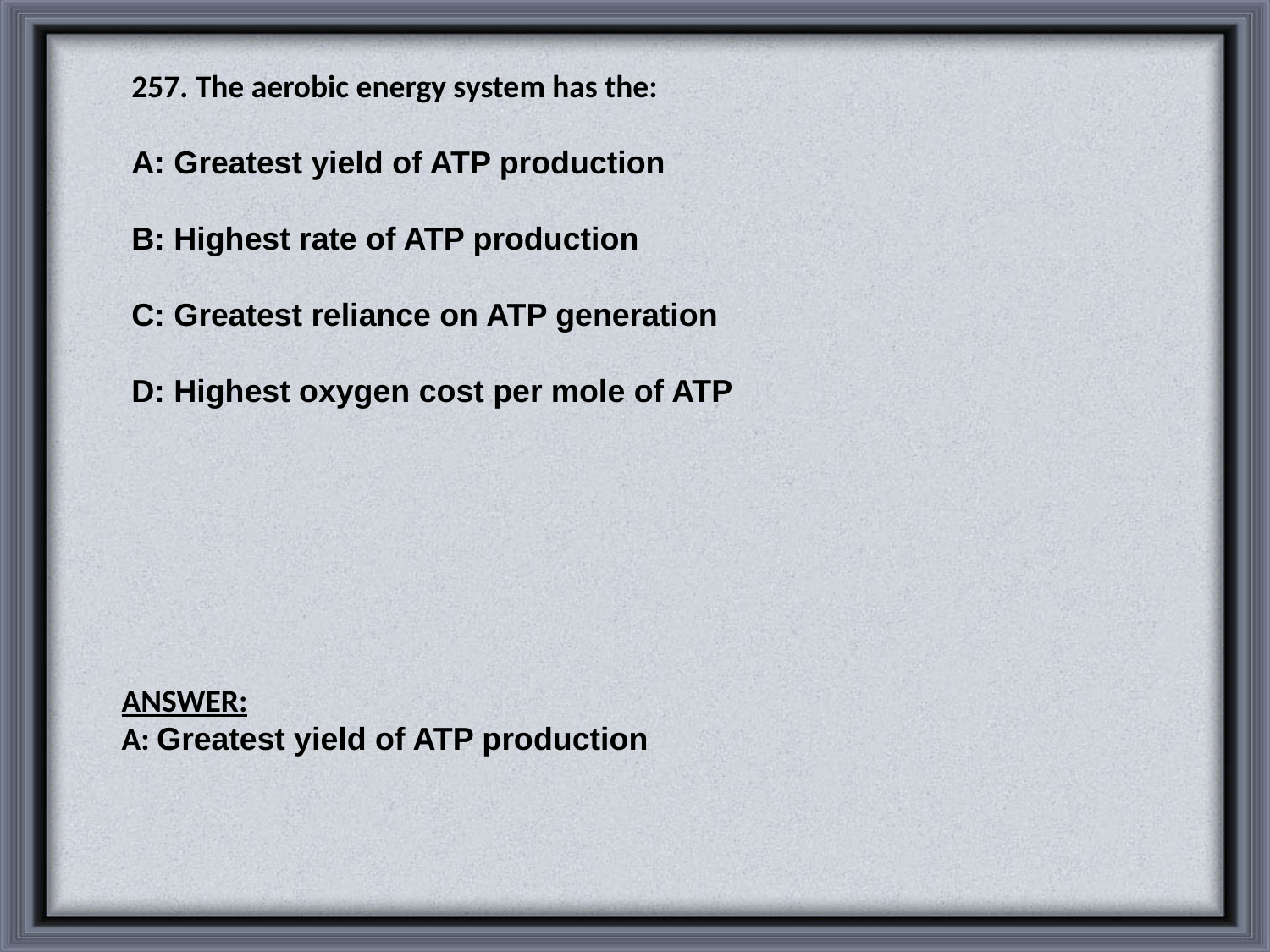

257. The aerobic energy system has the:

A: Greatest yield of ATP production

B: Highest rate of ATP production

C: Greatest reliance on ATP generation

D: Highest oxygen cost per mole of ATP

ANSWER:
A: Greatest yield of ATP production